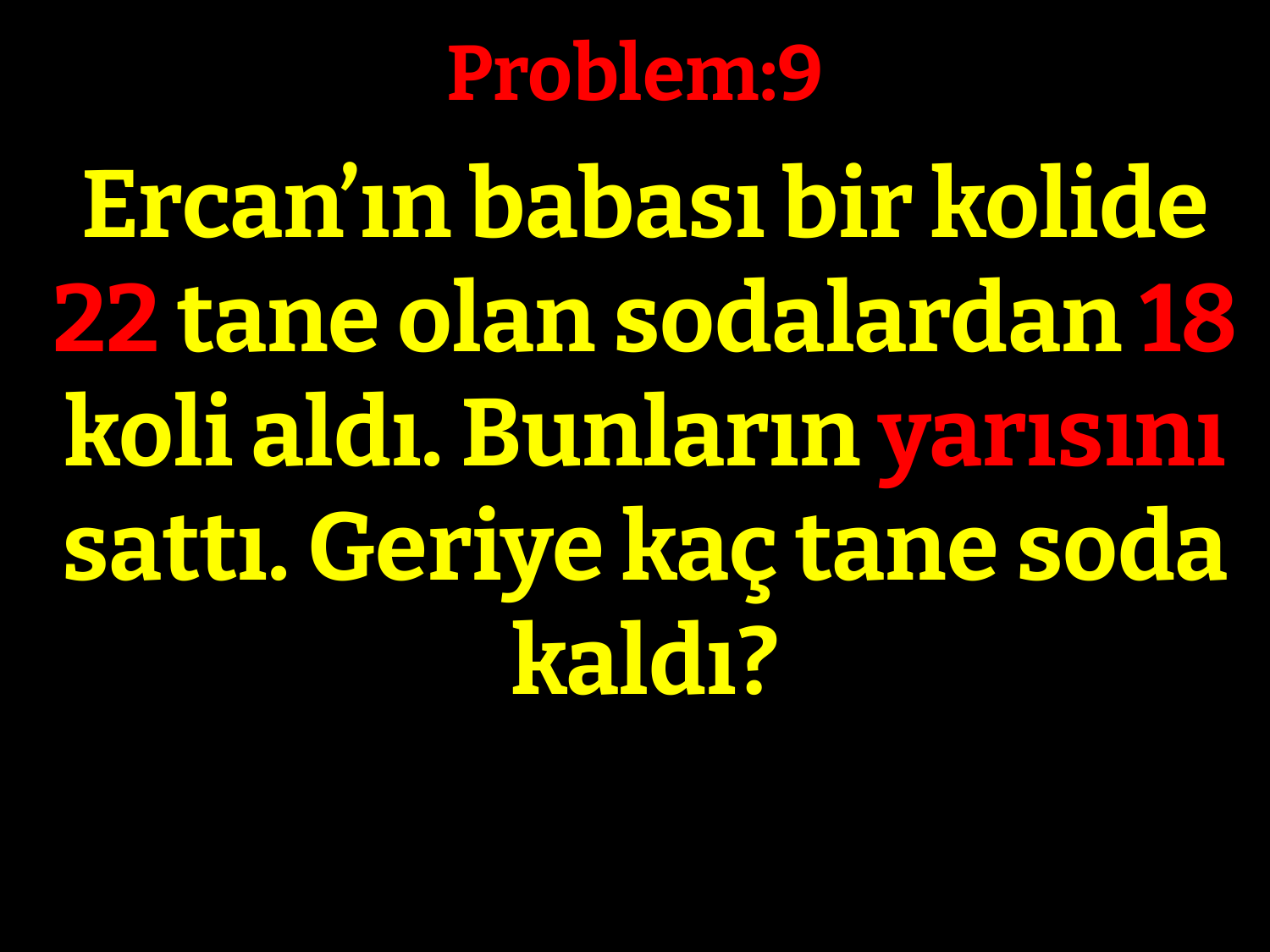

Problem:9
Ercan’ın babası bir kolide 22 tane olan sodalardan 18 koli aldı. Bunların yarısını sattı. Geriye kaç tane soda kaldı?
#